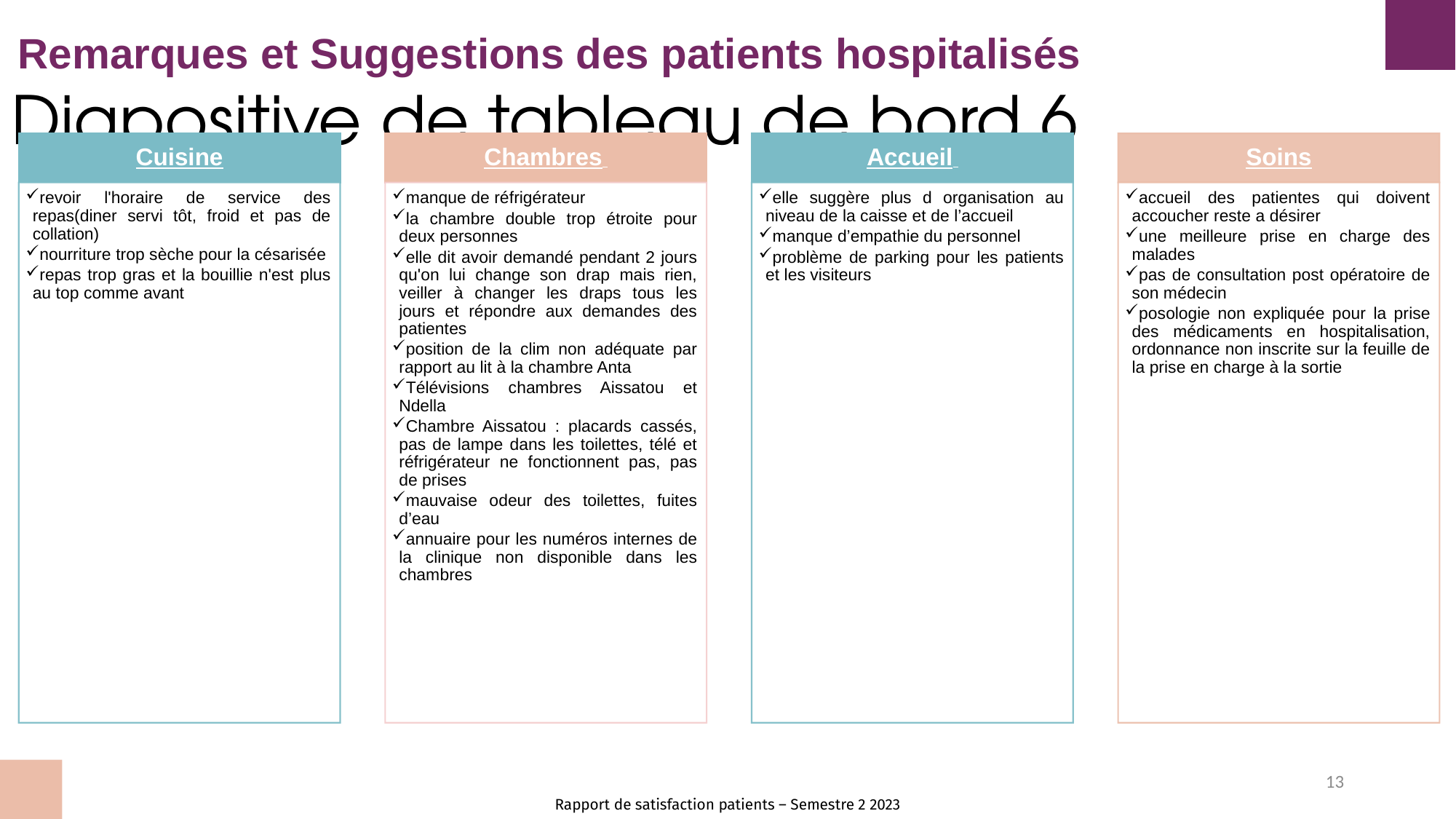

Remarques et Suggestions des patients hospitalisés
Diapositive de tableau de bord 6
Cuisine
revoir l'horaire de service des repas(diner servi tôt, froid et pas de collation)
nourriture trop sèche pour la césarisée
repas trop gras et la bouillie n'est plus au top comme avant
Chambres
manque de réfrigérateur
la chambre double trop étroite pour deux personnes
elle dit avoir demandé pendant 2 jours qu'on lui change son drap mais rien, veiller à changer les draps tous les jours et répondre aux demandes des patientes
position de la clim non adéquate par rapport au lit à la chambre Anta
Télévisions chambres Aissatou et Ndella
Chambre Aissatou : placards cassés, pas de lampe dans les toilettes, télé et réfrigérateur ne fonctionnent pas, pas de prises
mauvaise odeur des toilettes, fuites d’eau
annuaire pour les numéros internes de la clinique non disponible dans les chambres
Accueil
elle suggère plus d organisation au niveau de la caisse et de l’accueil
manque d’empathie du personnel
problème de parking pour les patients et les visiteurs
Soins
accueil des patientes qui doivent accoucher reste a désirer
une meilleure prise en charge des malades
pas de consultation post opératoire de son médecin
posologie non expliquée pour la prise des médicaments en hospitalisation, ordonnance non inscrite sur la feuille de la prise en charge à la sortie
13

Rapport de satisfaction patients – Semestre 2 2023